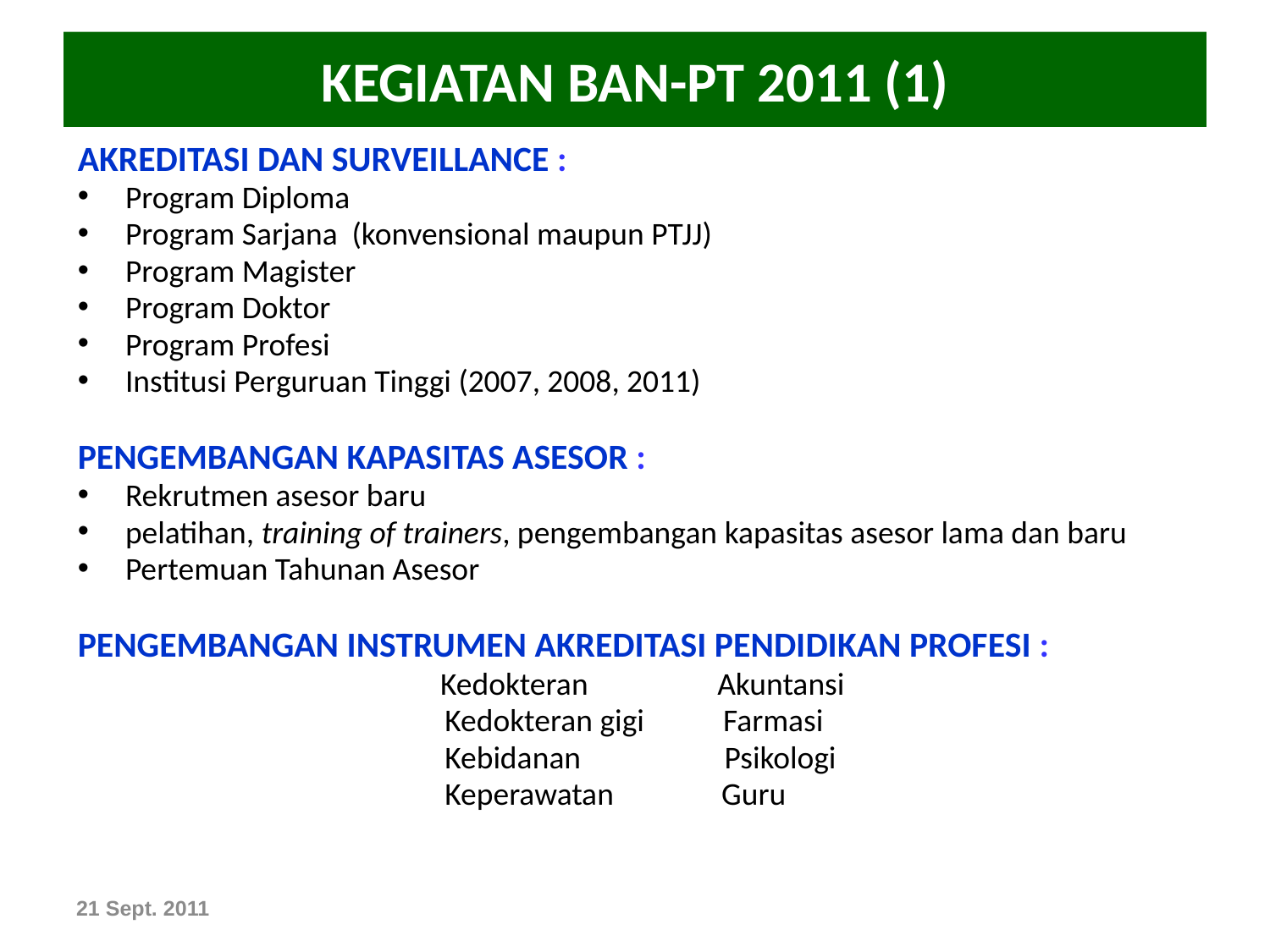

# KEGIATAN BAN-PT 2011 (1)
AKREDITASI DAN SURVEILLANCE :
Program Diploma
Program Sarjana  (konvensional maupun PTJJ)
Program Magister
Program Doktor
Program Profesi
Institusi Perguruan Tinggi (2007, 2008, 2011)

PENGEMBANGAN KAPASITAS ASESOR :
Rekrutmen asesor baru
pelatihan, training of trainers, pengembangan kapasitas asesor lama dan baru
Pertemuan Tahunan Asesor

PENGEMBANGAN INSTRUMEN AKREDITASI PENDIDIKAN PROFESI :
Kedokteran                  Akuntansi
                                                   Kedokteran gigi           Farmasi
                                                   Kebidanan                    Psikologi
                                                   Keperawatan               Guru

21 Sept. 2011